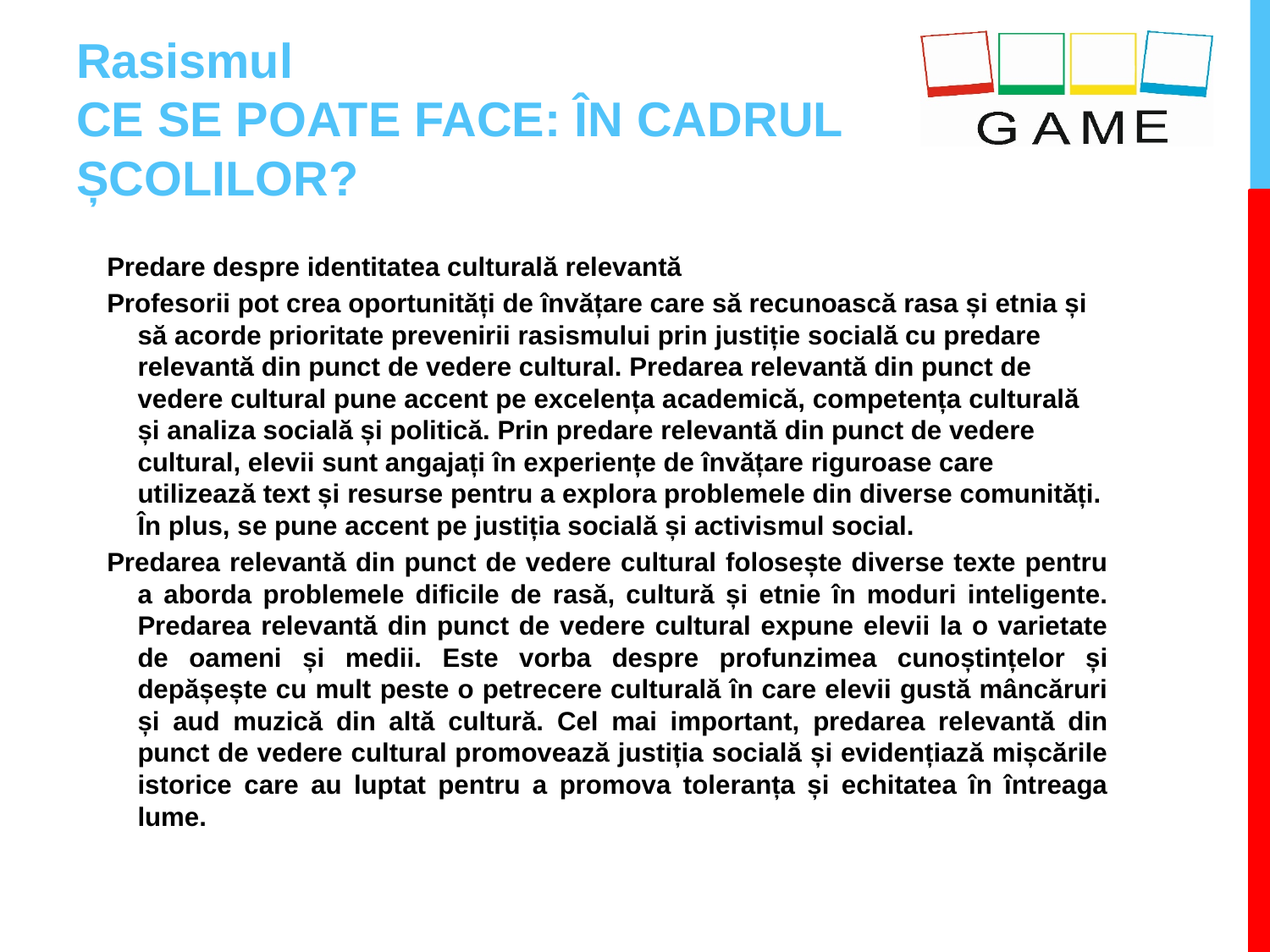

# Rasismul CE SE POATE FACE: ÎN CADRUL ȘCOLILOR?
Predare despre identitatea culturală relevantă
Profesorii pot crea oportunități de învățare care să recunoască rasa și etnia și să acorde prioritate prevenirii rasismului prin justiție socială cu predare relevantă din punct de vedere cultural. Predarea relevantă din punct de vedere cultural pune accent pe excelența academică, competența culturală și analiza socială și politică. Prin predare relevantă din punct de vedere cultural, elevii sunt angajați în experiențe de învățare riguroase care utilizează text și resurse pentru a explora problemele din diverse comunități. În plus, se pune accent pe justiția socială și activismul social.
Predarea relevantă din punct de vedere cultural folosește diverse texte pentru a aborda problemele dificile de rasă, cultură și etnie în moduri inteligente. Predarea relevantă din punct de vedere cultural expune elevii la o varietate de oameni și medii. Este vorba despre profunzimea cunoștințelor și depășește cu mult peste o petrecere culturală în care elevii gustă mâncăruri și aud muzică din altă cultură. Cel mai important, predarea relevantă din punct de vedere cultural promovează justiția socială și evidențiază mișcările istorice care au luptat pentru a promova toleranța și echitatea în întreaga lume.